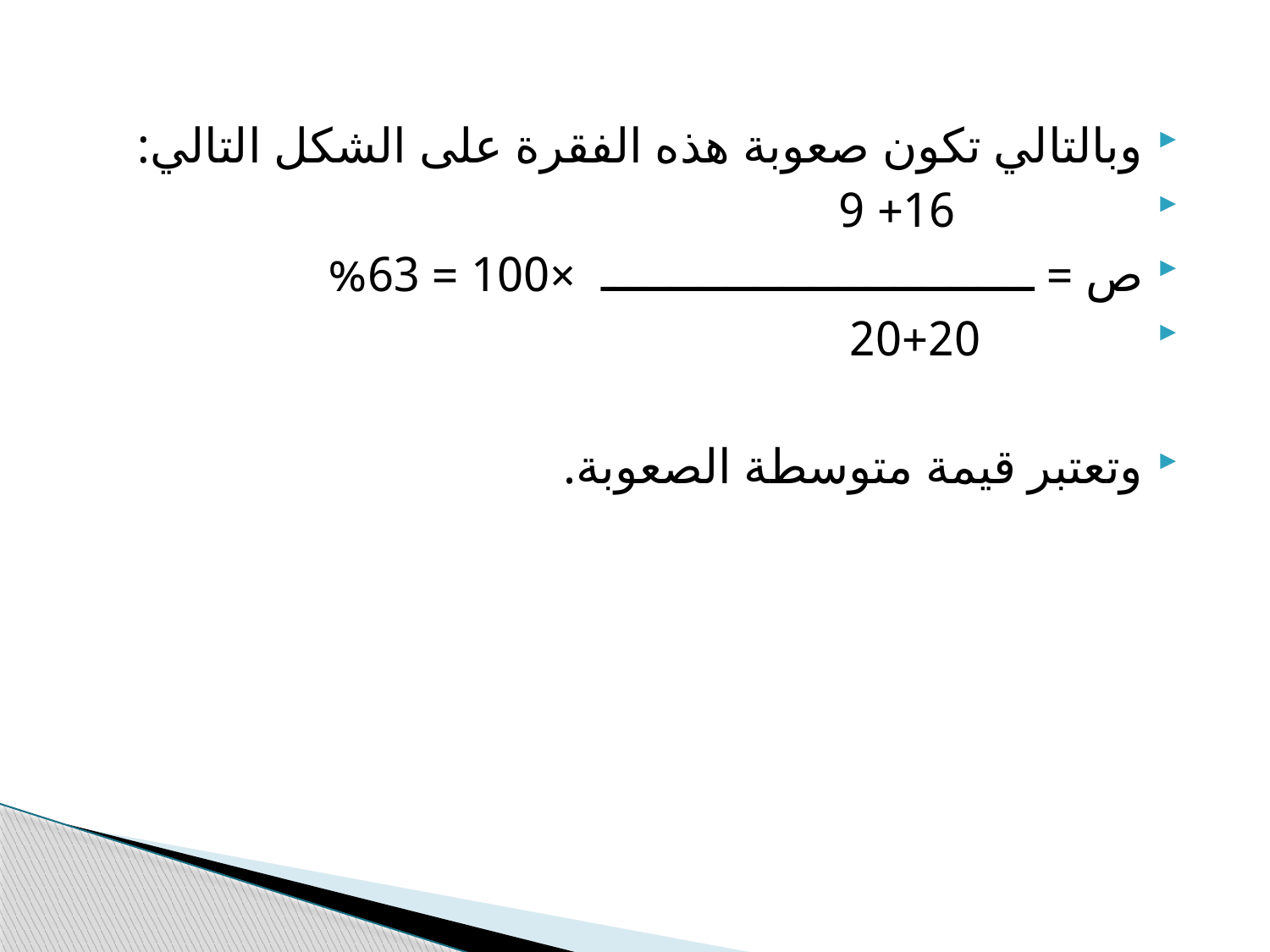

وبالتالي تكون صعوبة هذه الفقرة على الشكل التالي:
               16+ 9
ص = ـــــــــــــــــــــــــــــــ  ×100 = 63%
             20+20

وتعتبر قيمة متوسطة الصعوبة.